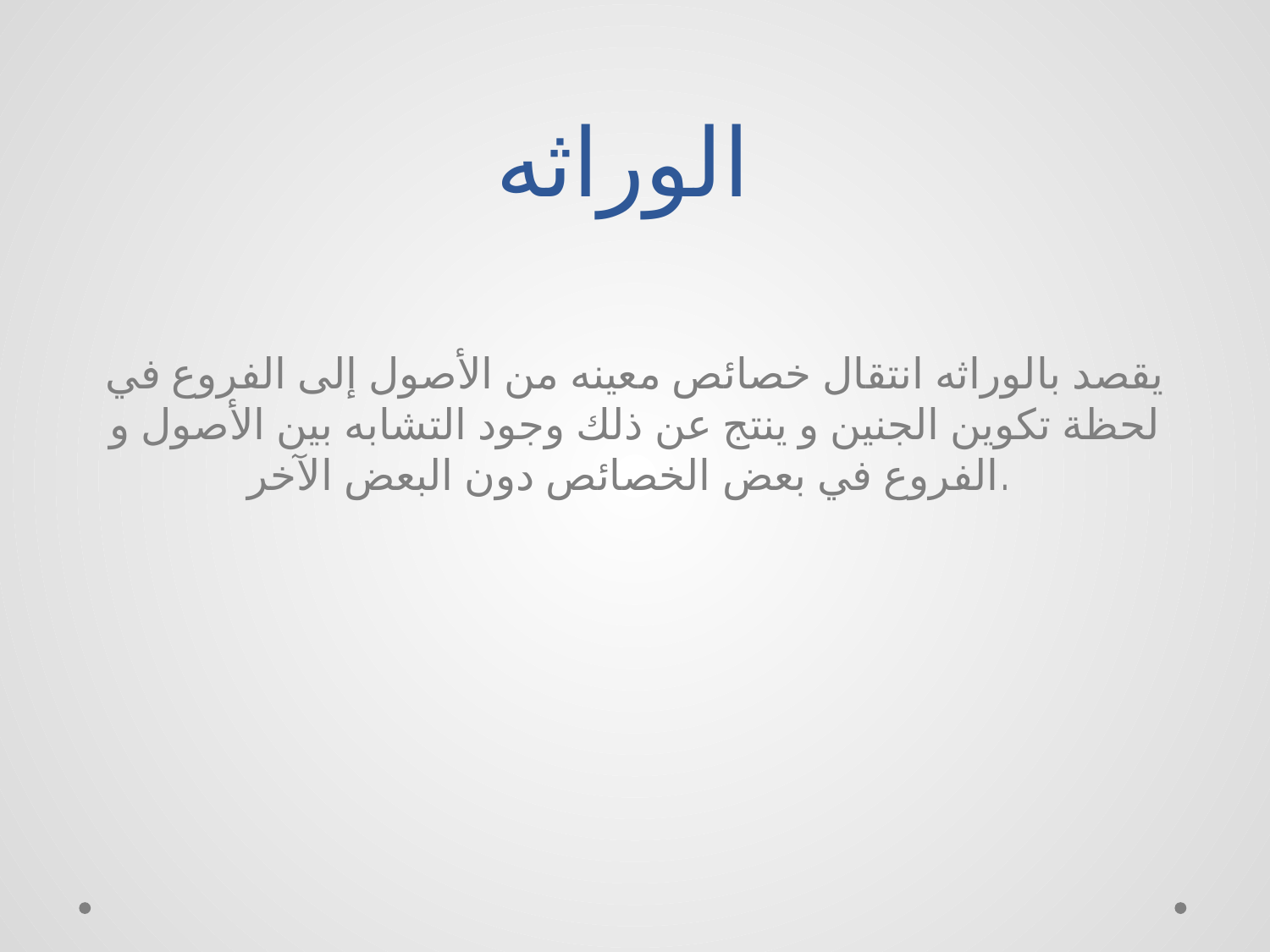

# الوراثه

يقصد بالوراثه انتقال خصائص معينه من الأصول إلى الفروع في لحظة تكوين الجنين و ينتج عن ذلك وجود التشابه بين الأصول و الفروع في بعض الخصائص دون البعض الآخر.